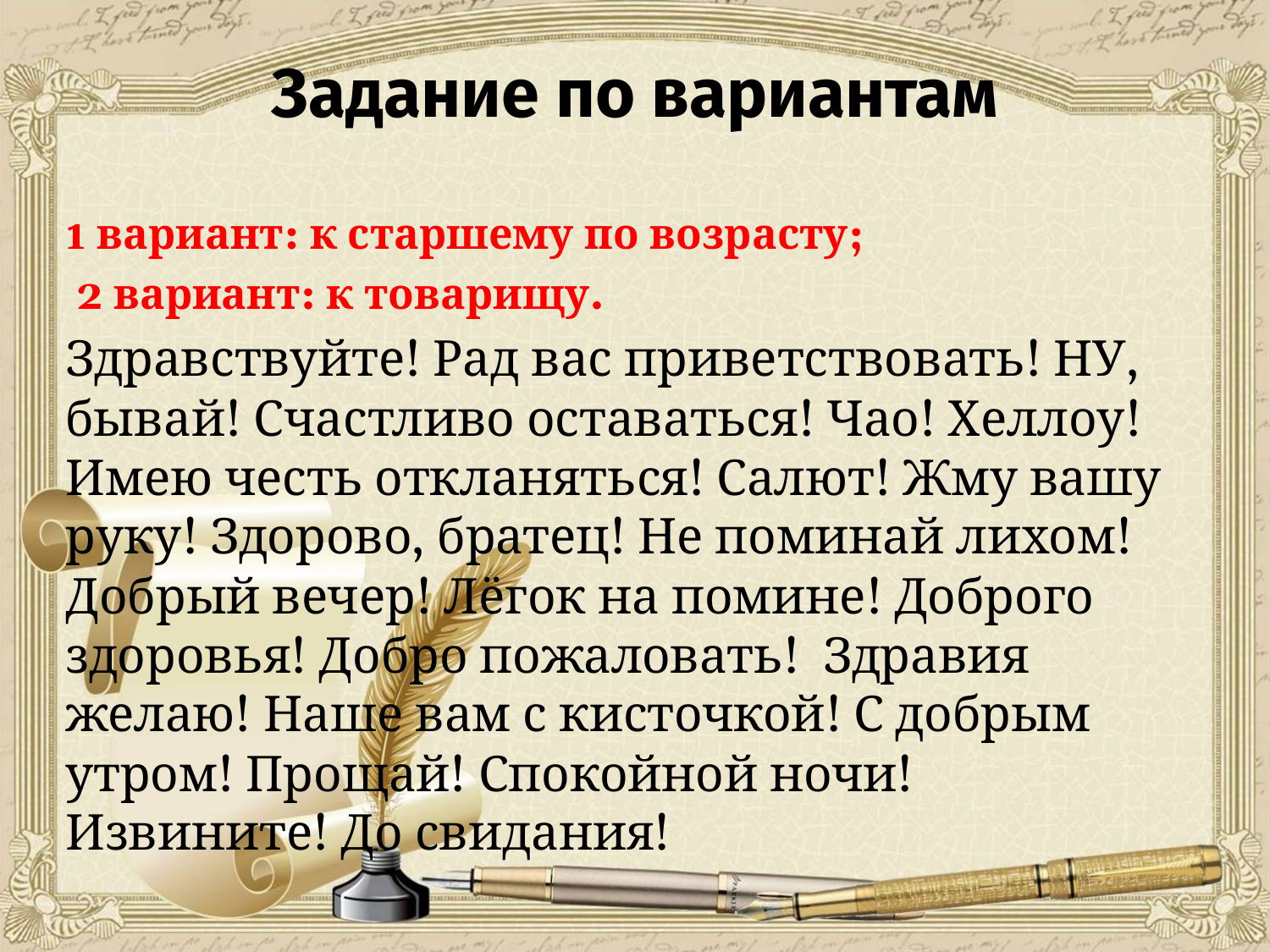

# Задание по вариантам
1 вариант: к старшему по возрасту;
 2 вариант: к товарищу.
Здравствуйте! Рад вас приветствовать! НУ, бывай! Счастливо оставаться! Чао! Хеллоу! Имею честь откланяться! Салют! Жму вашу руку! Здорово, братец! Не поминай лихом! Добрый вечер! Лёгок на помине! Доброго здоровья! Добро пожаловать!  Здравия желаю! Наше вам с кисточкой! С добрым утром! Прощай! Спокойной ночи! Извините! До свидания!